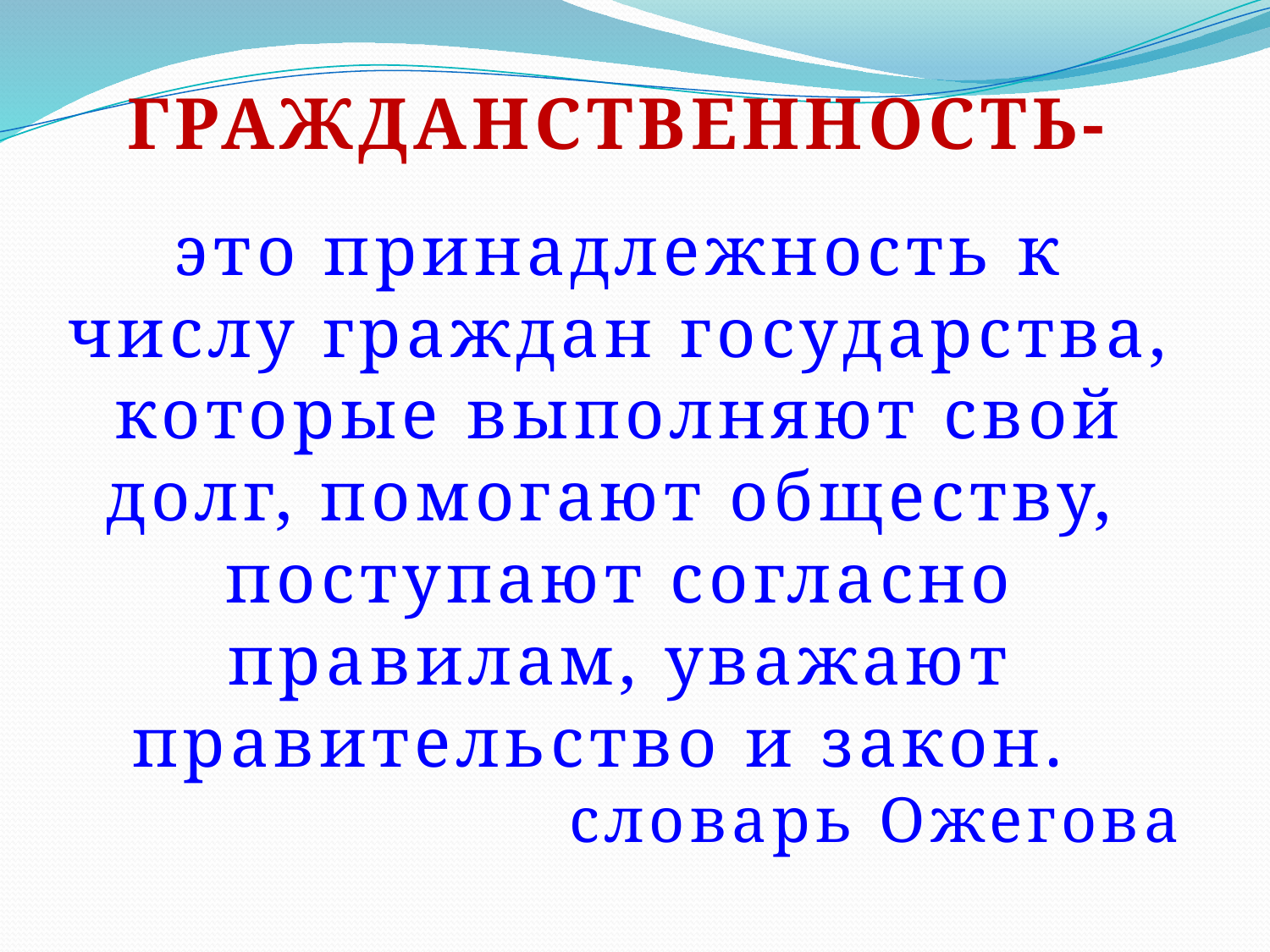

ГРАЖДАНСТВЕННОСТЬ-
это принадлежность к числу граждан государства,
которые выполняют свой долг, помогают обществу,
поступают согласно правилам, уважают правительство и закон.
словарь Ожегова